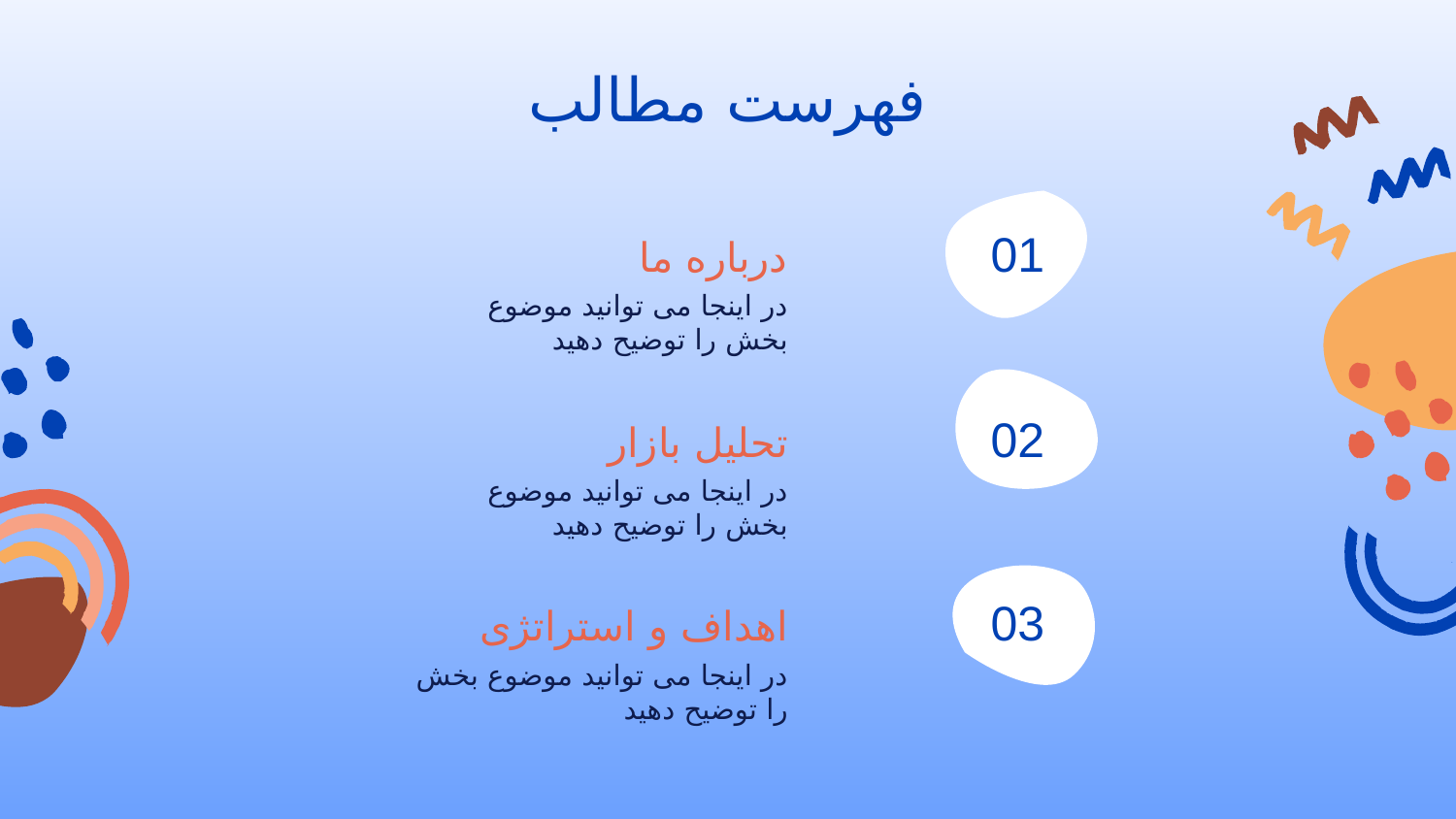

فهرست مطالب

# 01
درباره ما
در اینجا می توانید موضوع بخش را توضیح دهید

02
تحلیل بازار
در اینجا می توانید موضوع بخش را توضیح دهید

03
اهداف و استراتژی
در اینجا می توانید موضوع بخش را توضیح دهید